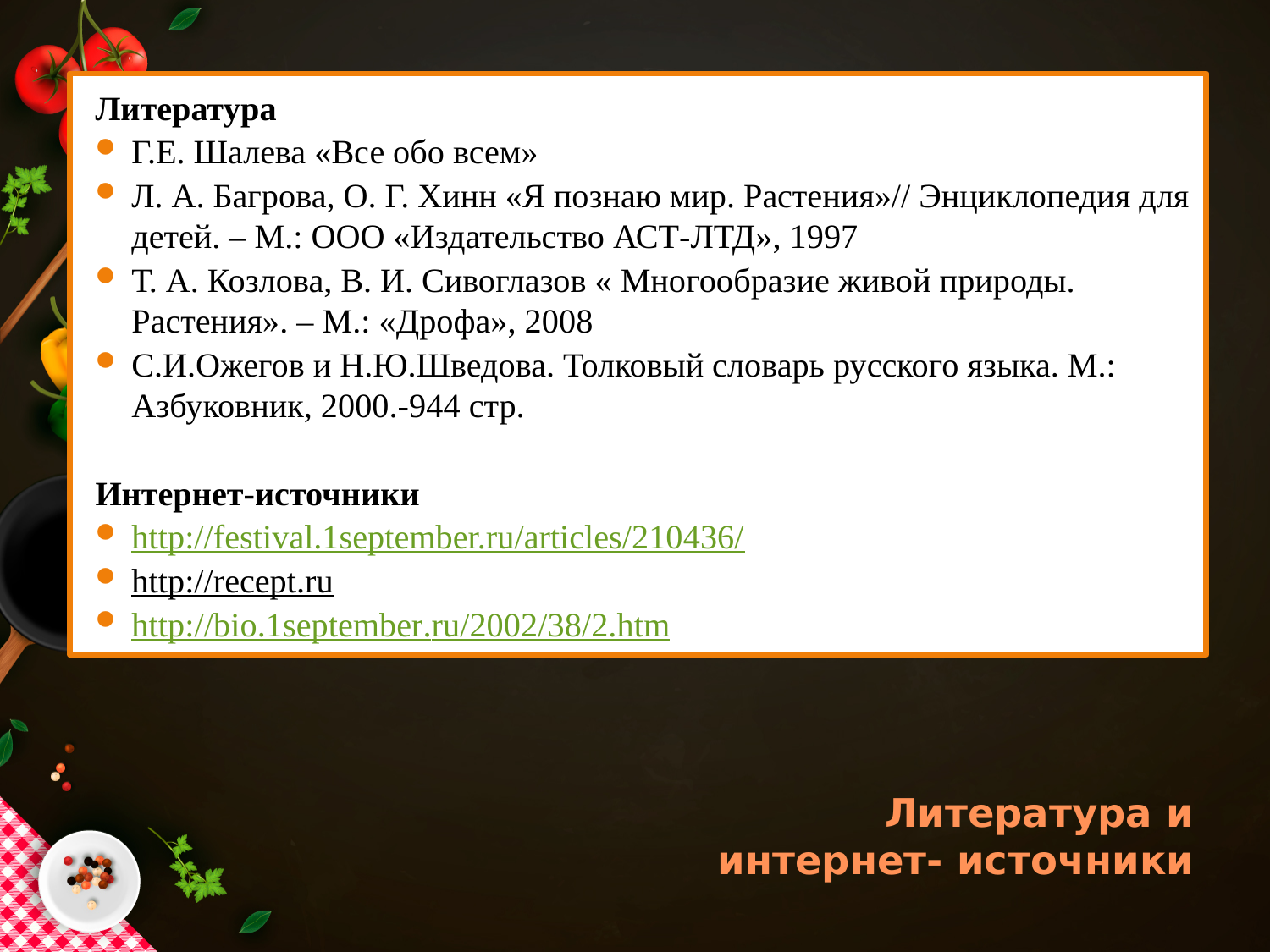

Литература
Г.Е. Шалева «Все обо всем»
Л. А. Багрова, О. Г. Хинн «Я познаю мир. Растения»// Энциклопедия для детей. – М.: ООО «Издательство АСТ-ЛТД», 1997
Т. А. Козлова, В. И. Сивоглазов « Многообразие живой природы. Растения». – М.: «Дрофа», 2008
С.И.Ожегов и Н.Ю.Шведова. Толковый словарь русского языка. М.: Азбуковник, 2000.-944 стр.

Интернет-источники
http://festival.1september.ru/articles/210436/
http://recept.ru
http://bio.1september.ru/2002/38/2.htm

# Литература и интернет- источники